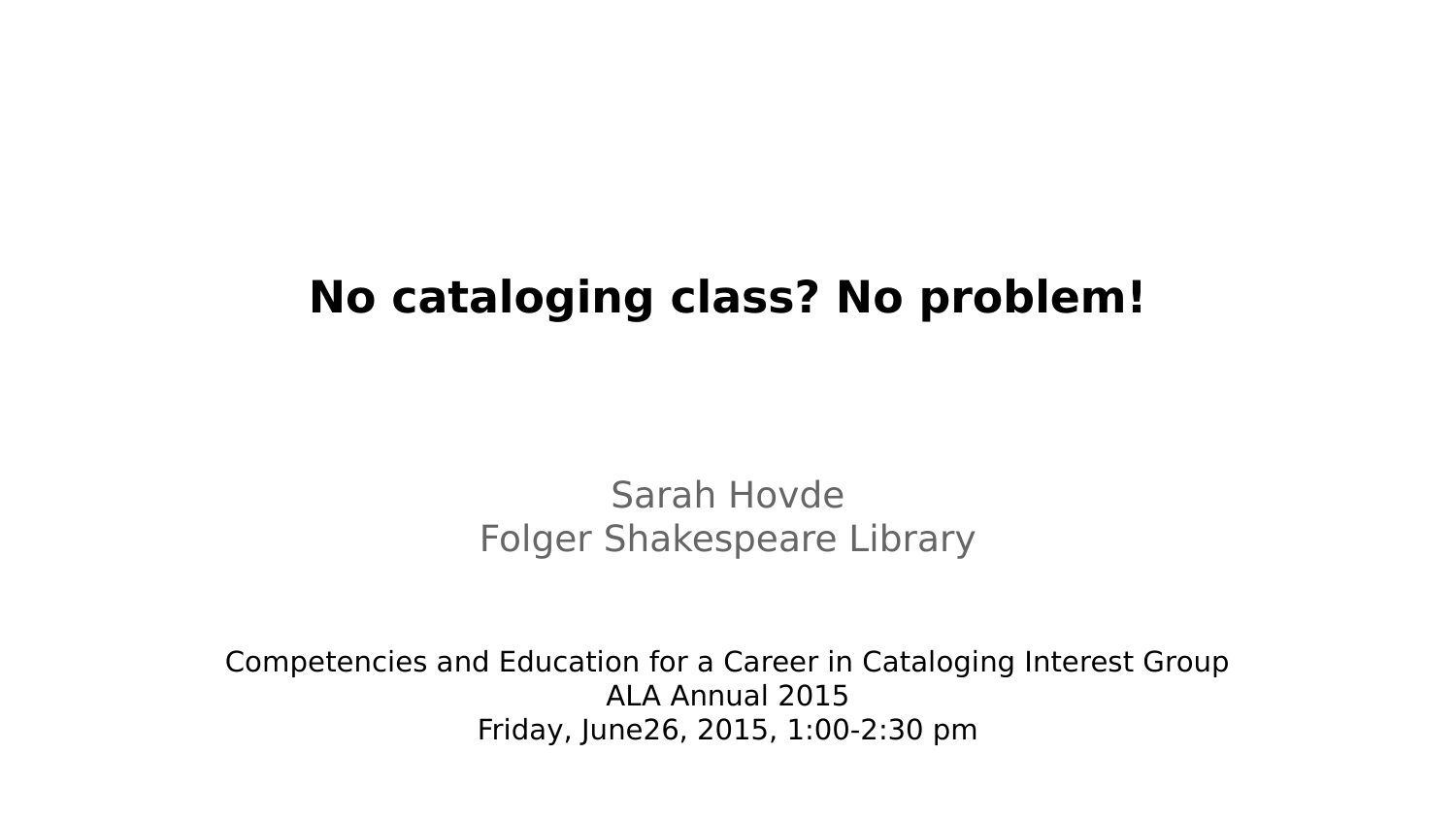

No cataloging class? No problem!
Sarah Hovde
Folger Shakespeare Library
Competencies and Education for a Career in Cataloging Interest Group
ALA Annual 2015
Friday, June26, 2015, 1:00-2:30 pm